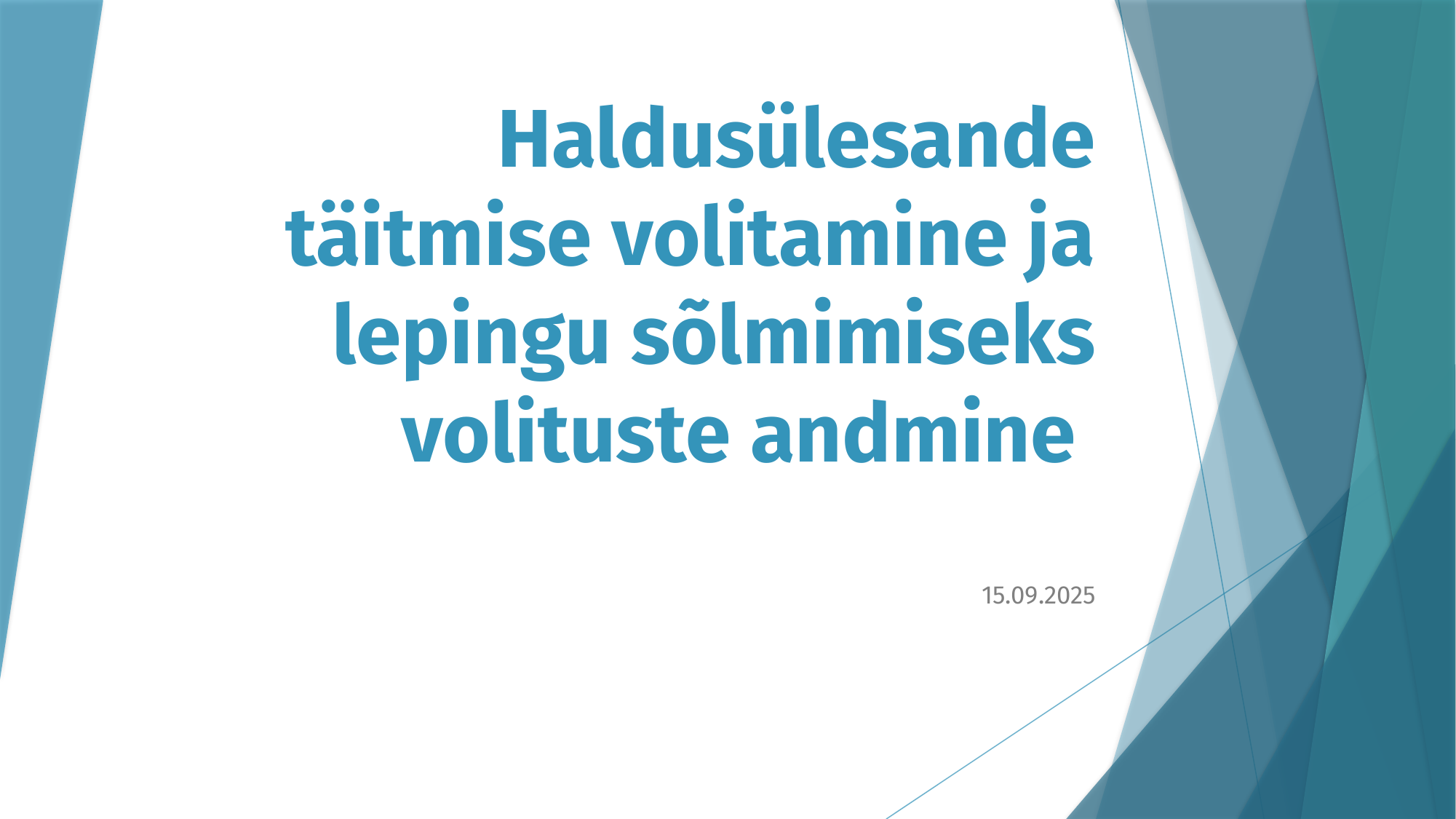

# Haldusülesande täitmise volitamine ja lepingu sõlmimiseks volituste andmine

15.09.2025